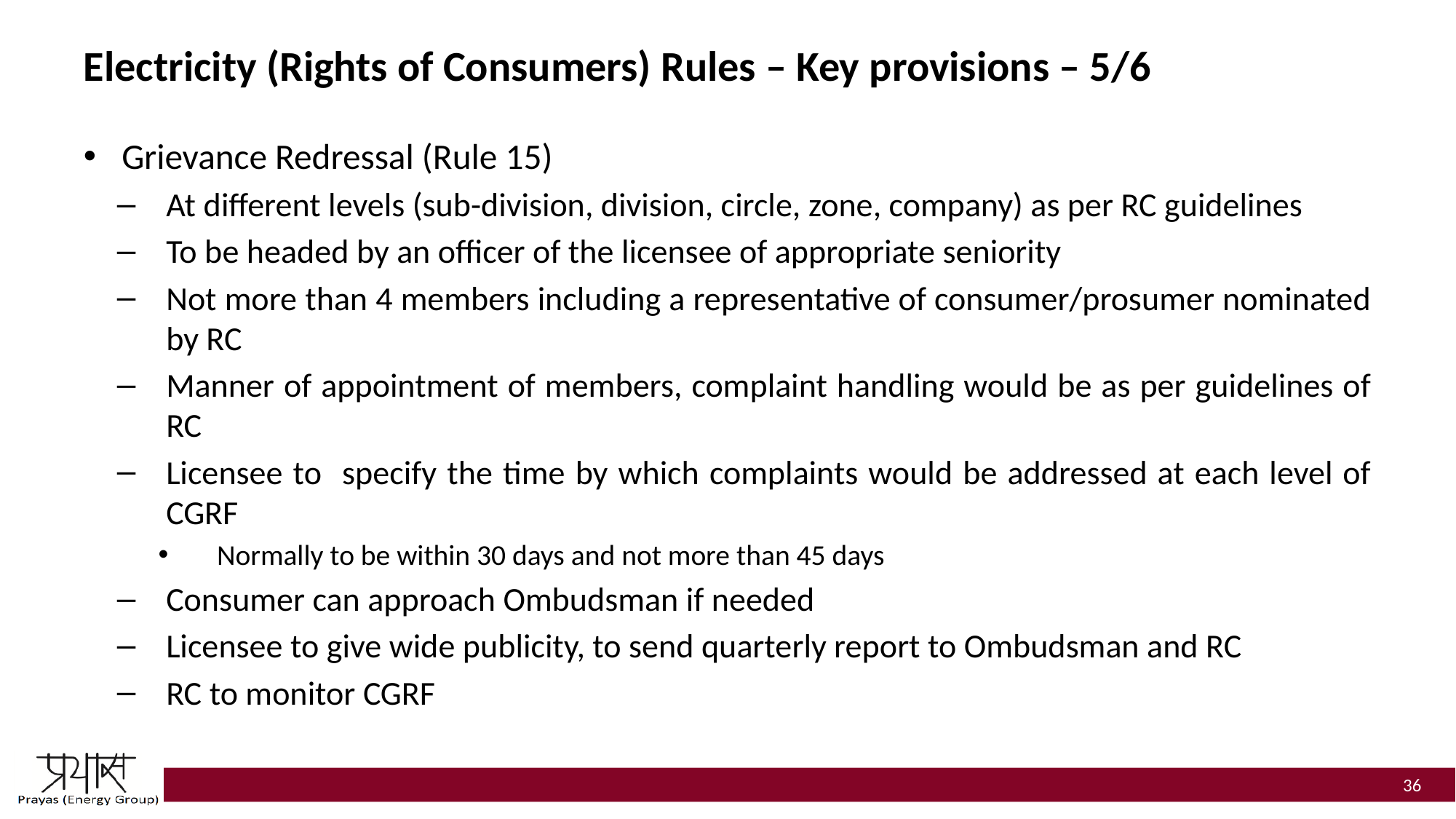

# Electricity (Rights of Consumers) Rules – Key provisions – 5/6
Grievance Redressal (Rule 15)
At different levels (sub-division, division, circle, zone, company) as per RC guidelines
To be headed by an officer of the licensee of appropriate seniority
Not more than 4 members including a representative of consumer/prosumer nominated by RC
Manner of appointment of members, complaint handling would be as per guidelines of RC
Licensee to  specify the time by which complaints would be addressed at each level of CGRF
 Normally to be within 30 days and not more than 45 days
Consumer can approach Ombudsman if needed
Licensee to give wide publicity, to send quarterly report to Ombudsman and RC
RC to monitor CGRF
36